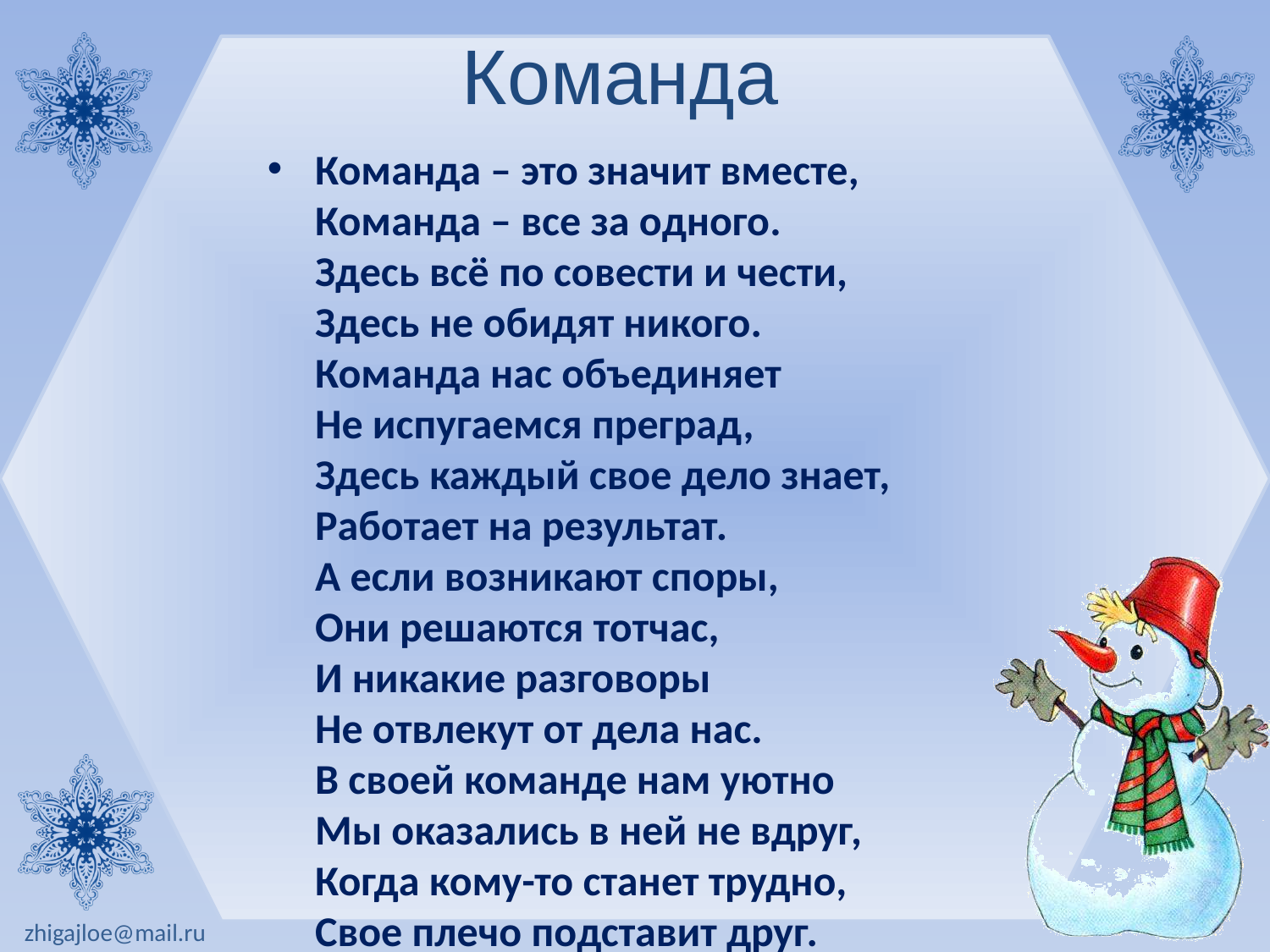

# Команда
Команда – это значит вместе,
Команда – все за одного.
Здесь всё по совести и чести,
Здесь не обидят никого.
Команда нас объединяет
Не испугаемся преград,
Здесь каждый свое дело знает,
Работает на результат.
А если возникают споры,
Они решаются тотчас,
И никакие разговоры
Не отвлекут от дела нас.
В своей команде нам уютно
Мы оказались в ней не вдруг,
Когда кому-то станет трудно,
Свое плечо подставит друг.